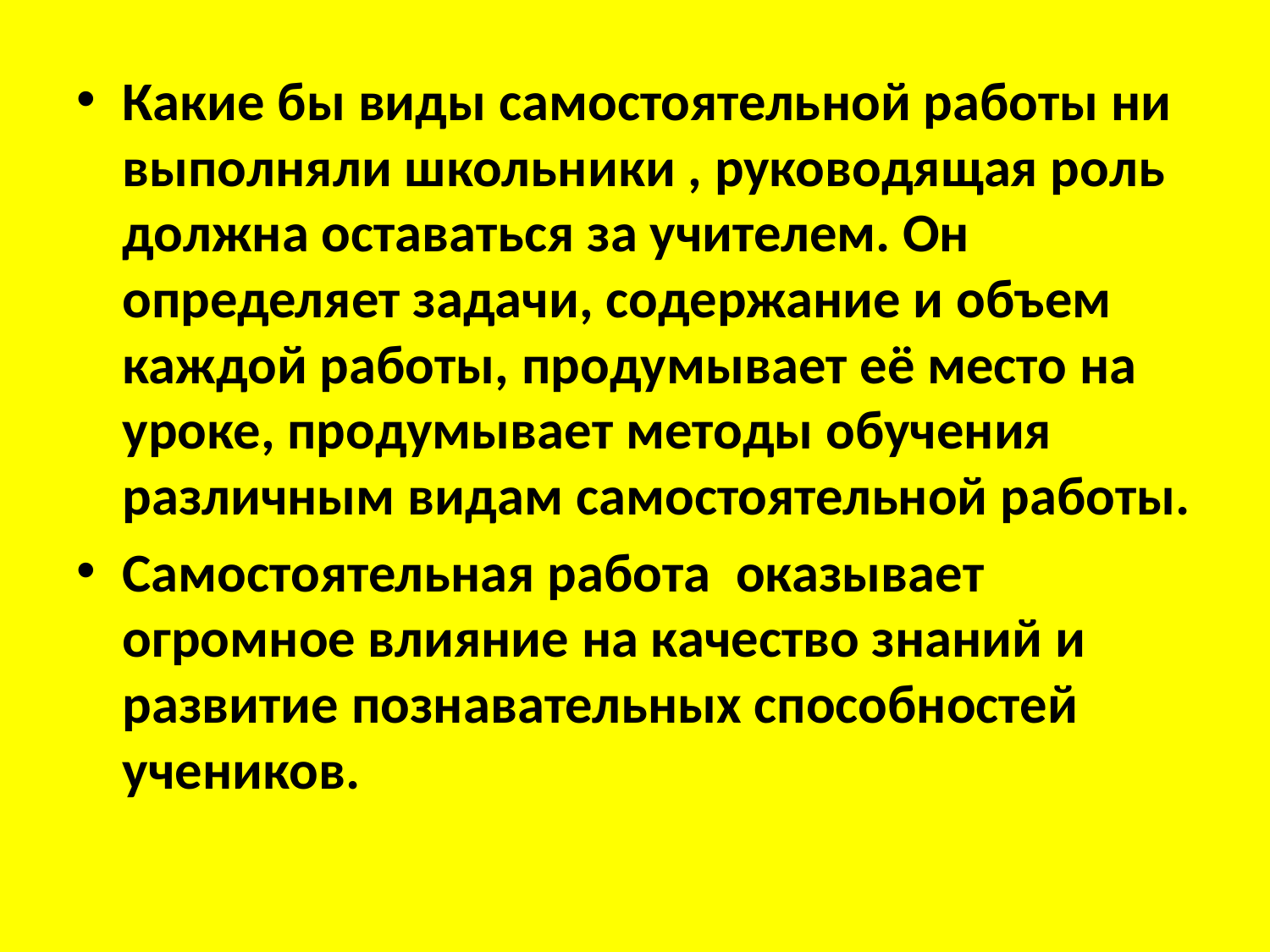

Какие бы виды самостоятельной работы ни выполняли школьники , руководящая роль должна оставаться за учителем. Он определяет задачи, содержание и объем каждой работы, продумывает её место на уроке, продумывает методы обучения различным видам самостоятельной работы.
Самостоятельная работа  оказывает огромное влияние на качество знаний и развитие познавательных способностей учеников.